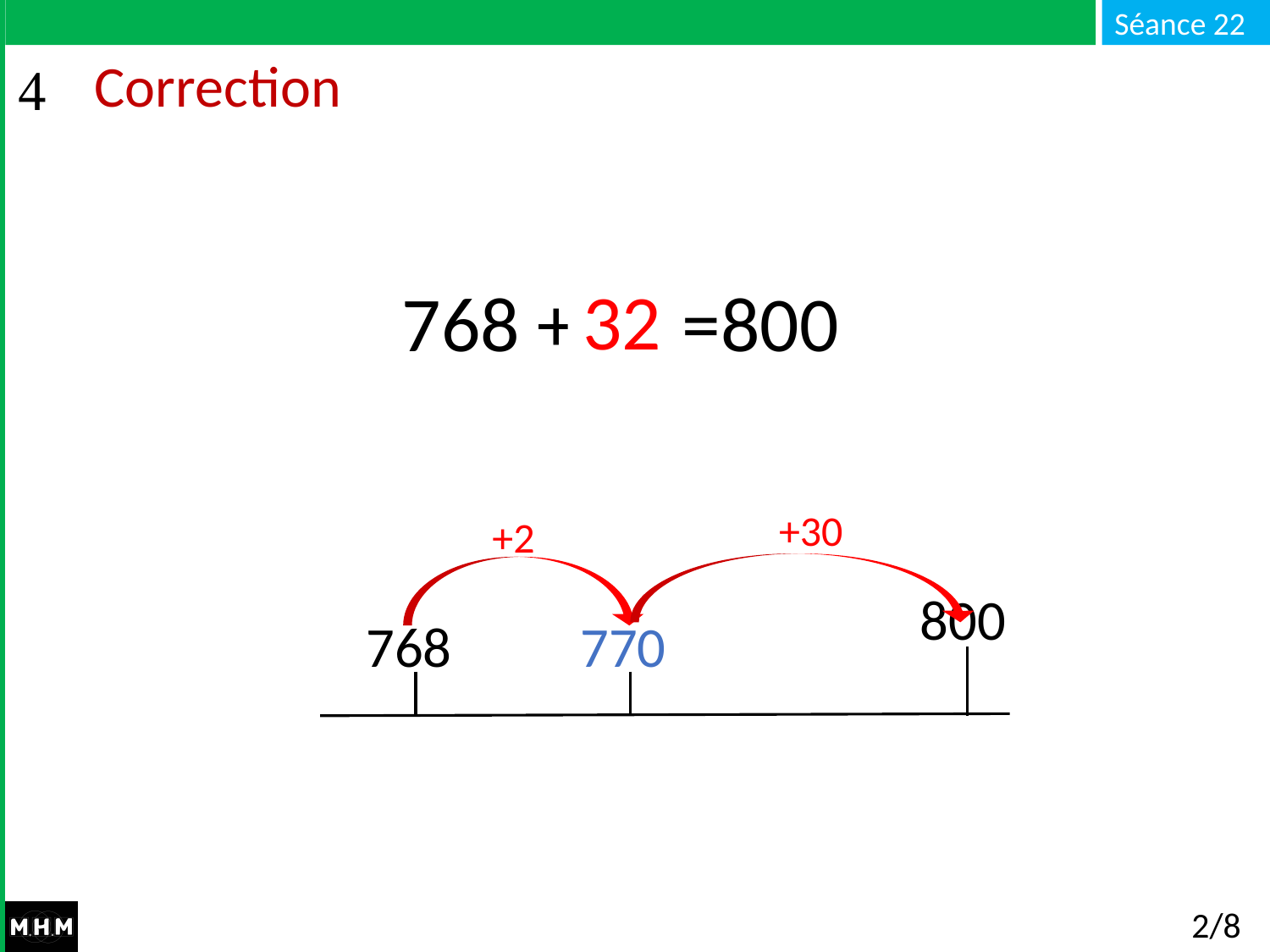

# Correction
32
 768 + …  =800
+30
+2

800
768
770
2/8